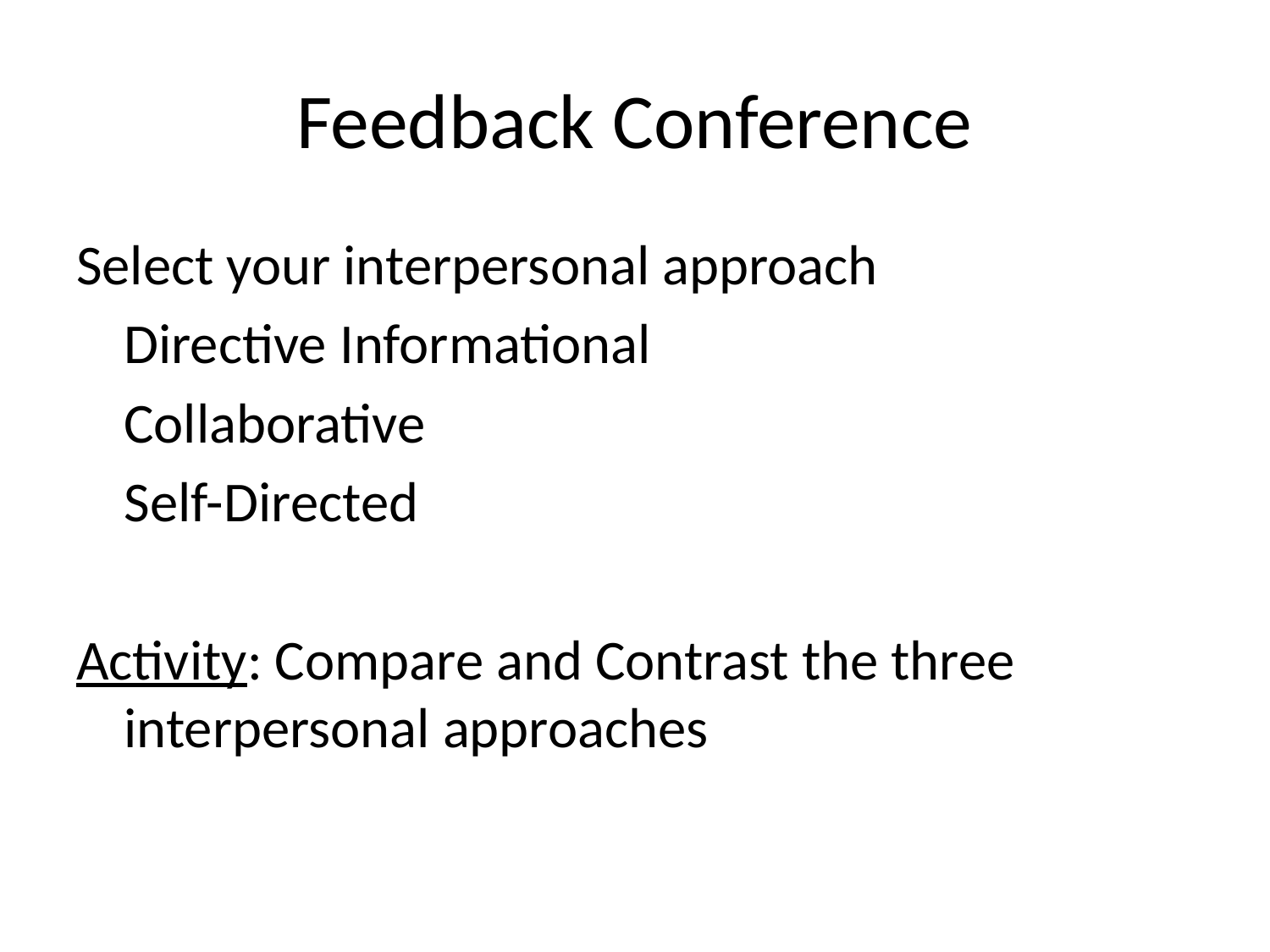

# Feedback Conference
Select your interpersonal approach
	Directive Informational
	Collaborative
	Self-Directed

Activity: Compare and Contrast the three interpersonal approaches